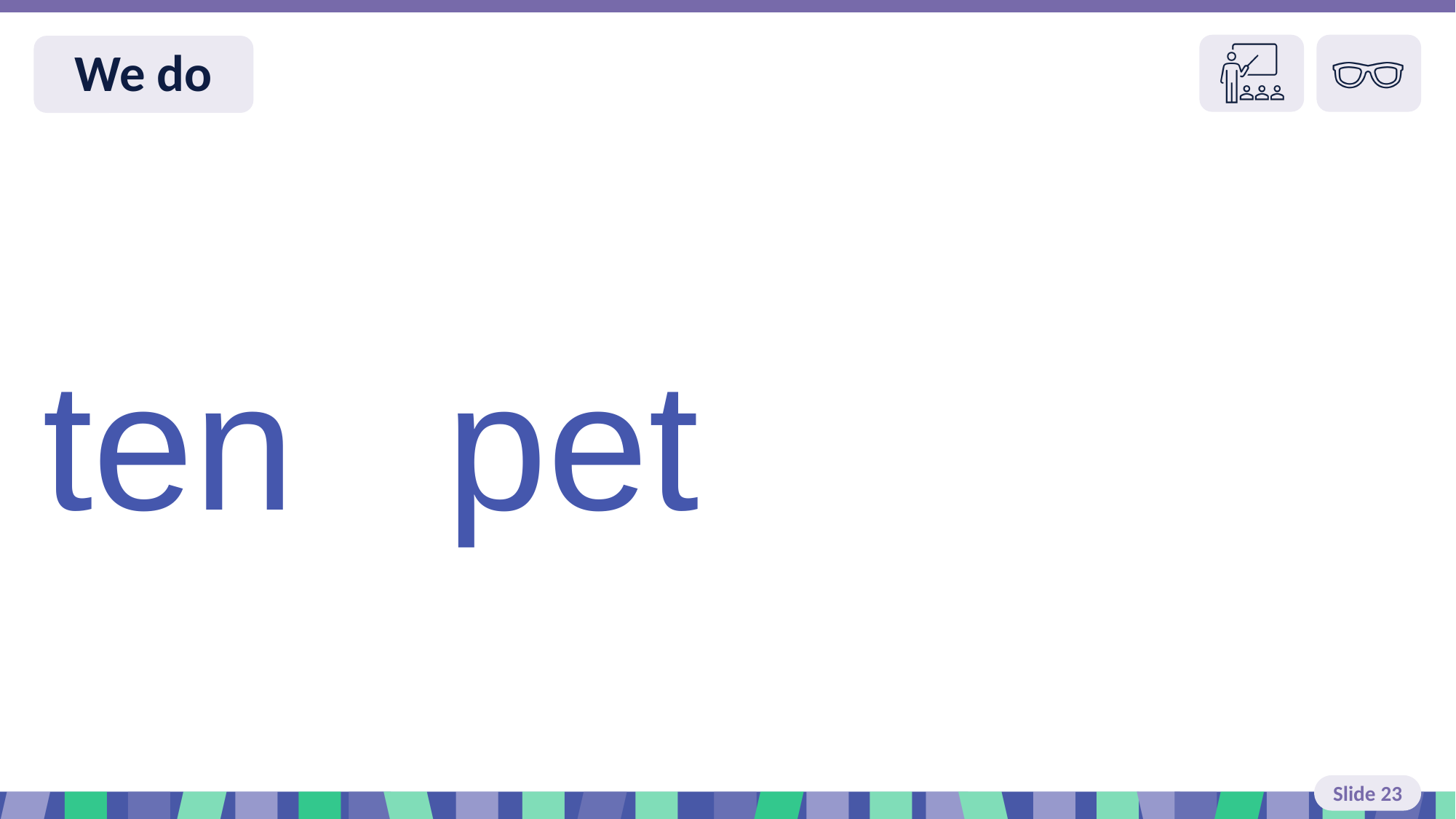

Slide 23 We do read
ten   pet